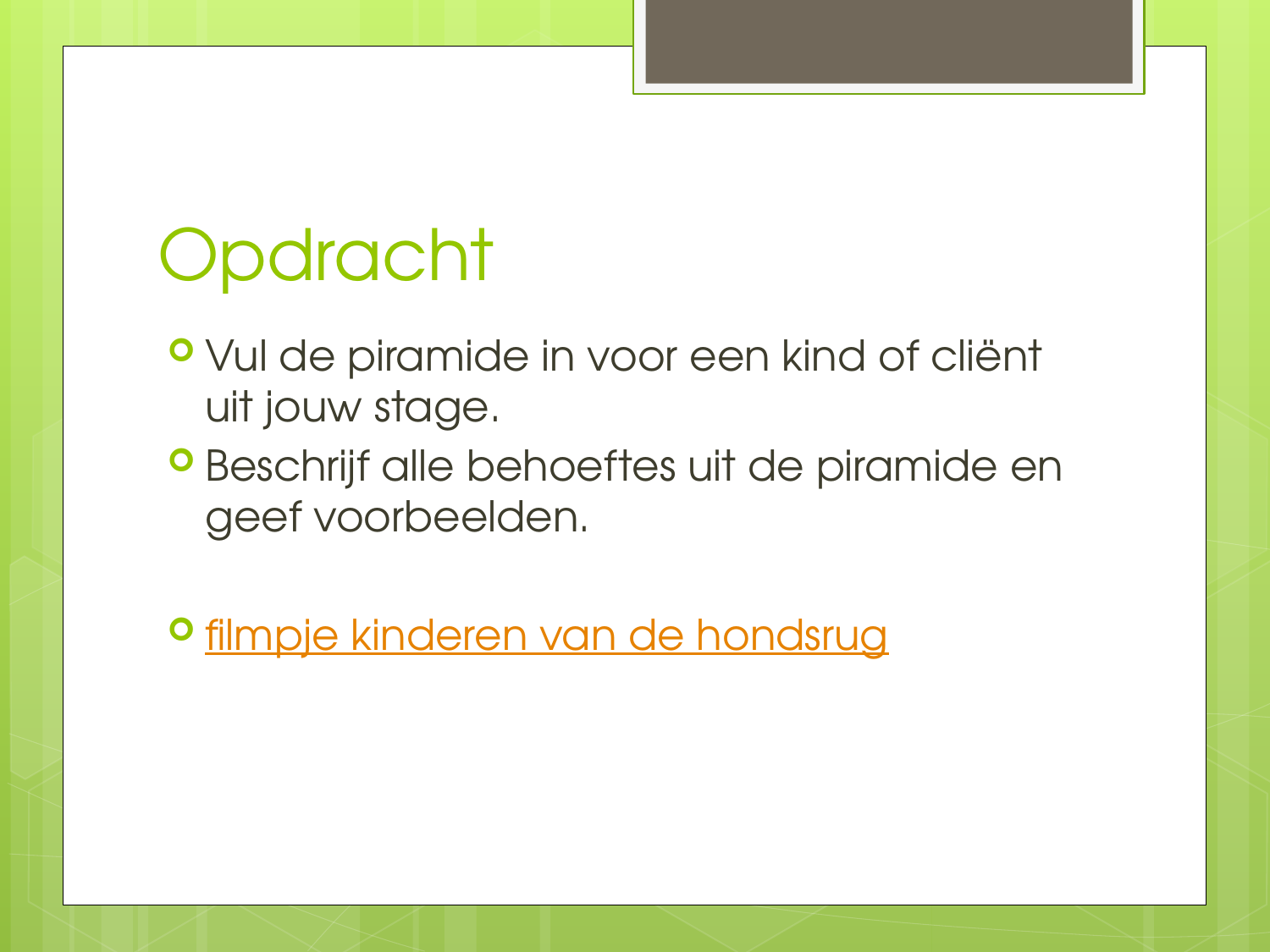

# Opdracht
Vul de piramide in voor een kind of cliënt uit jouw stage.
Beschrijf alle behoeftes uit de piramide en geef voorbeelden.

filmpje kinderen van de hondsrug